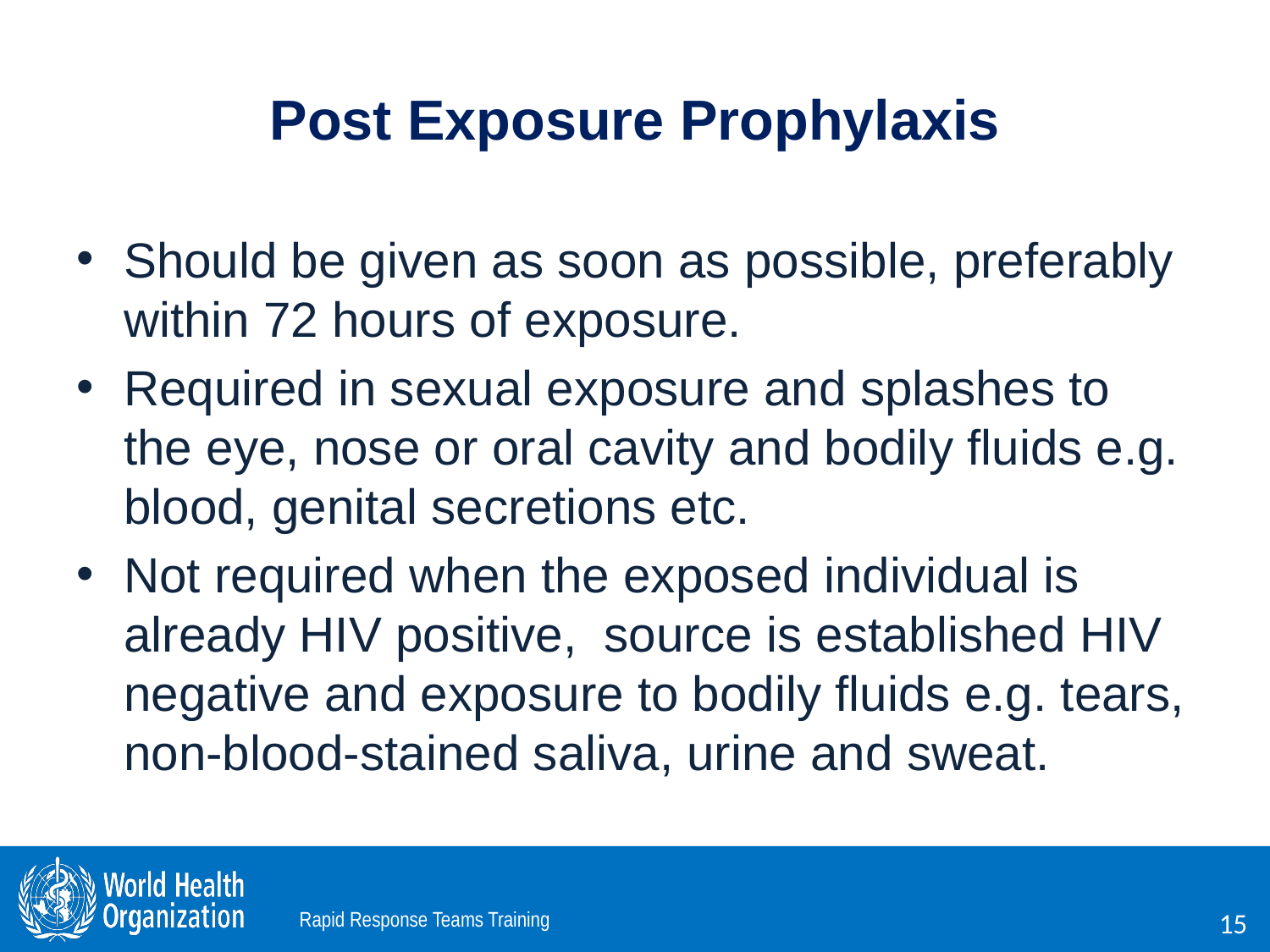

# Post Exposure Prophylaxis
Should be given as soon as possible, preferably within 72 hours of exposure.
Required in sexual exposure and splashes to the eye, nose or oral cavity and bodily fluids e.g. blood, genital secretions etc.
Not required when the exposed individual is already HIV positive,  source is established HIV negative and exposure to bodily fluids e.g. tears, non-blood-stained saliva, urine and sweat.